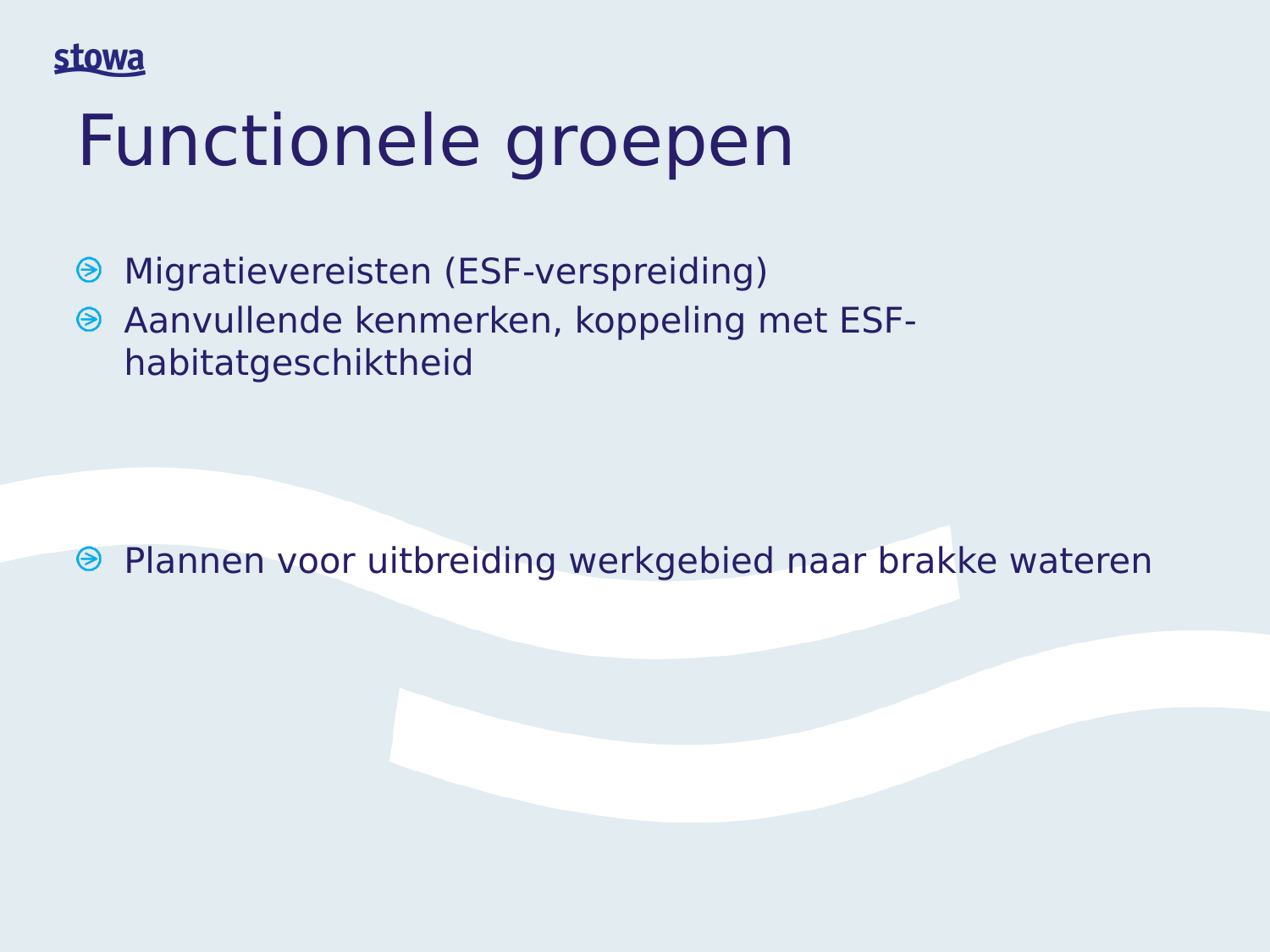

# Functionele groepen
Migratievereisten (ESF-verspreiding)
Aanvullende kenmerken, koppeling met ESF-habitatgeschiktheid

Plannen voor uitbreiding werkgebied naar brakke wateren